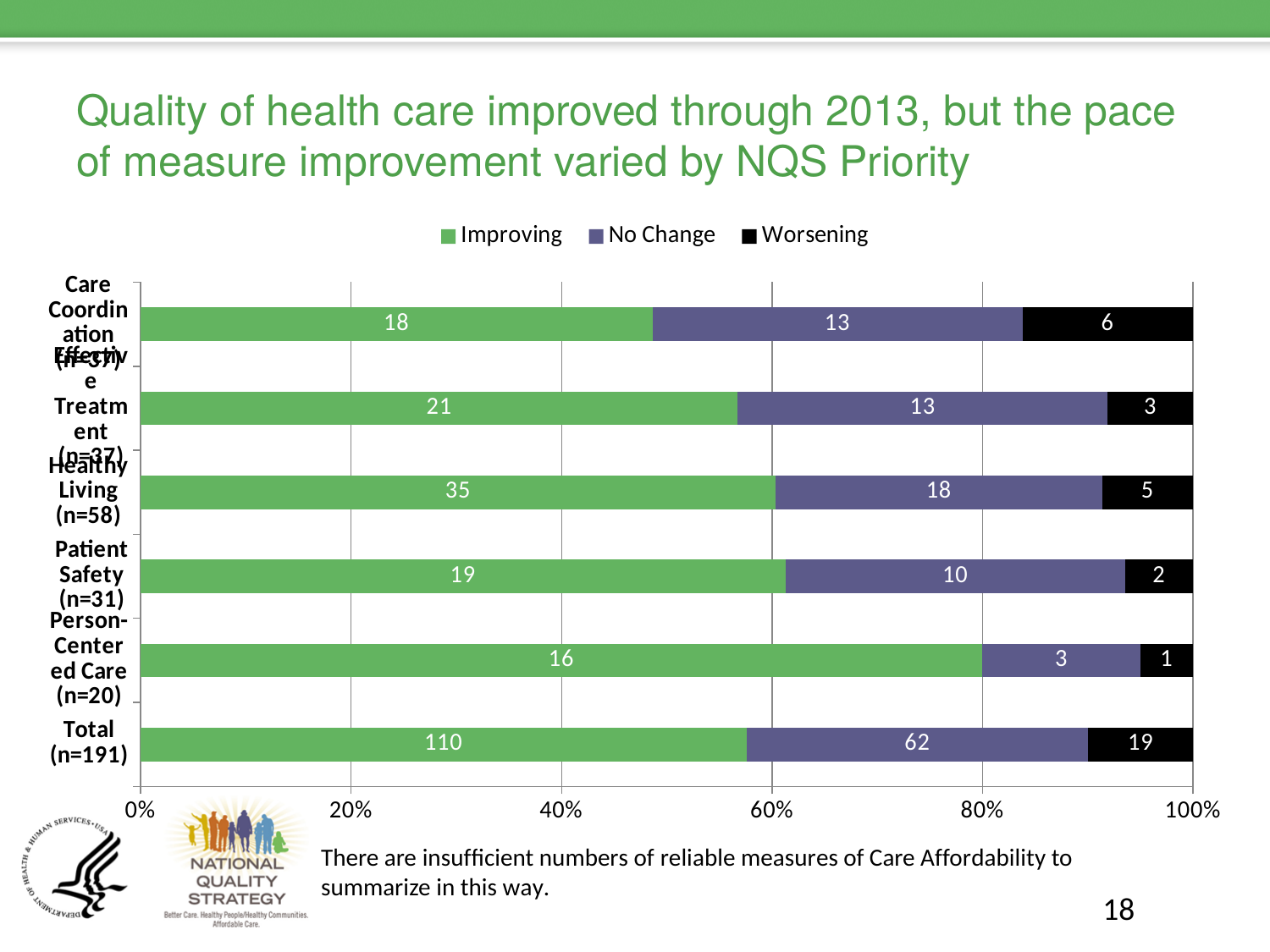

# Quality of health care improved through 2013, but the pace of measure improvement varied by NQS Priority

### Chart

| Category | Improving | No Change | Worsening |
|---|---|---|---|
| Total (n=191) | 110.0 | 62.0 | 19.0 |
| Person-Centered Care (n=20) | 16.0 | 3.0 | 1.0 |
| Patient Safety (n=31) | 19.0 | 10.0 | 2.0 |
| Healthy Living (n=58) | 35.0 | 18.0 | 5.0 |
| Effective Treatment (n=37) | 21.0 | 13.0 | 3.0 |
| Care Coordination (n=37) | 18.0 | 13.0 | 6.0 |
There are insufficient numbers of reliable measures of Care Affordability to summarize in this way.
18